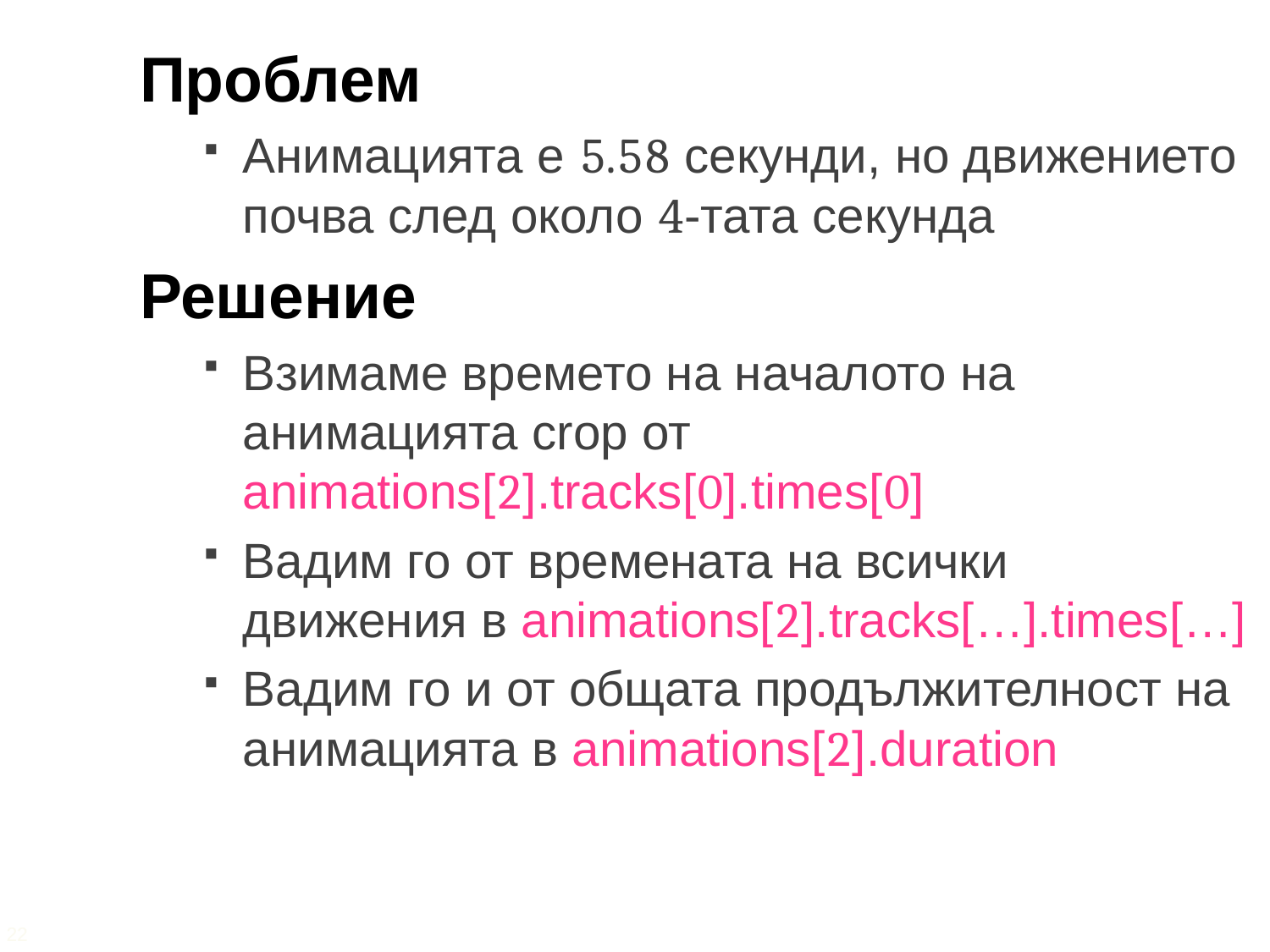

Проблем
Анимацията е 5.58 секунди, но движението почва след около 4-тата секунда
Решение
Взимаме времето на началото на анимацията crop от animations[2].tracks[0].times[0]
Вадим го от времената на всички движения в animations[2].tracks[…].times[…]
Вадим го и от общата продължителност на анимацията в animations[2].duration